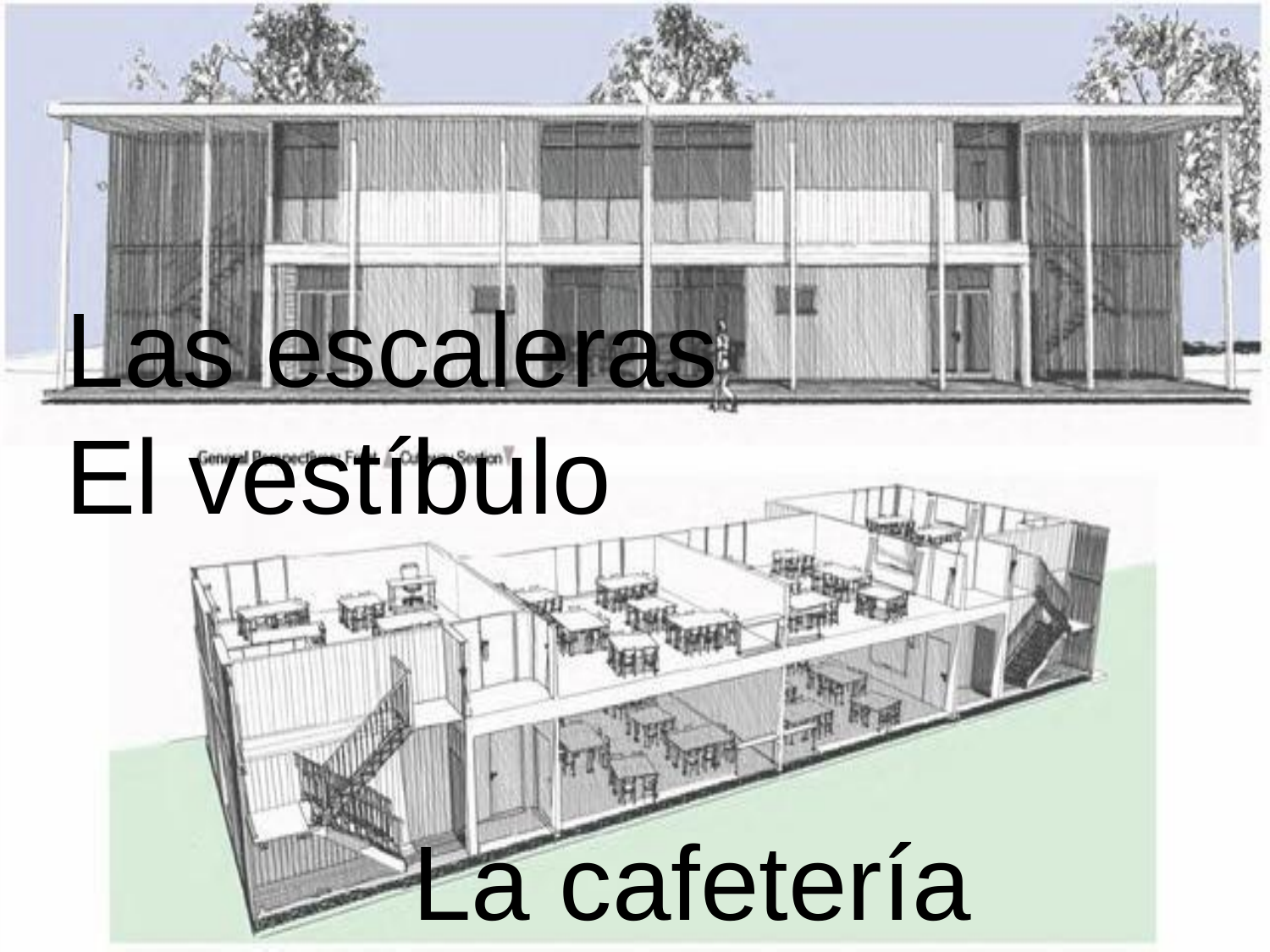

#

Las escaleras
El vestíbulo

La cafetería